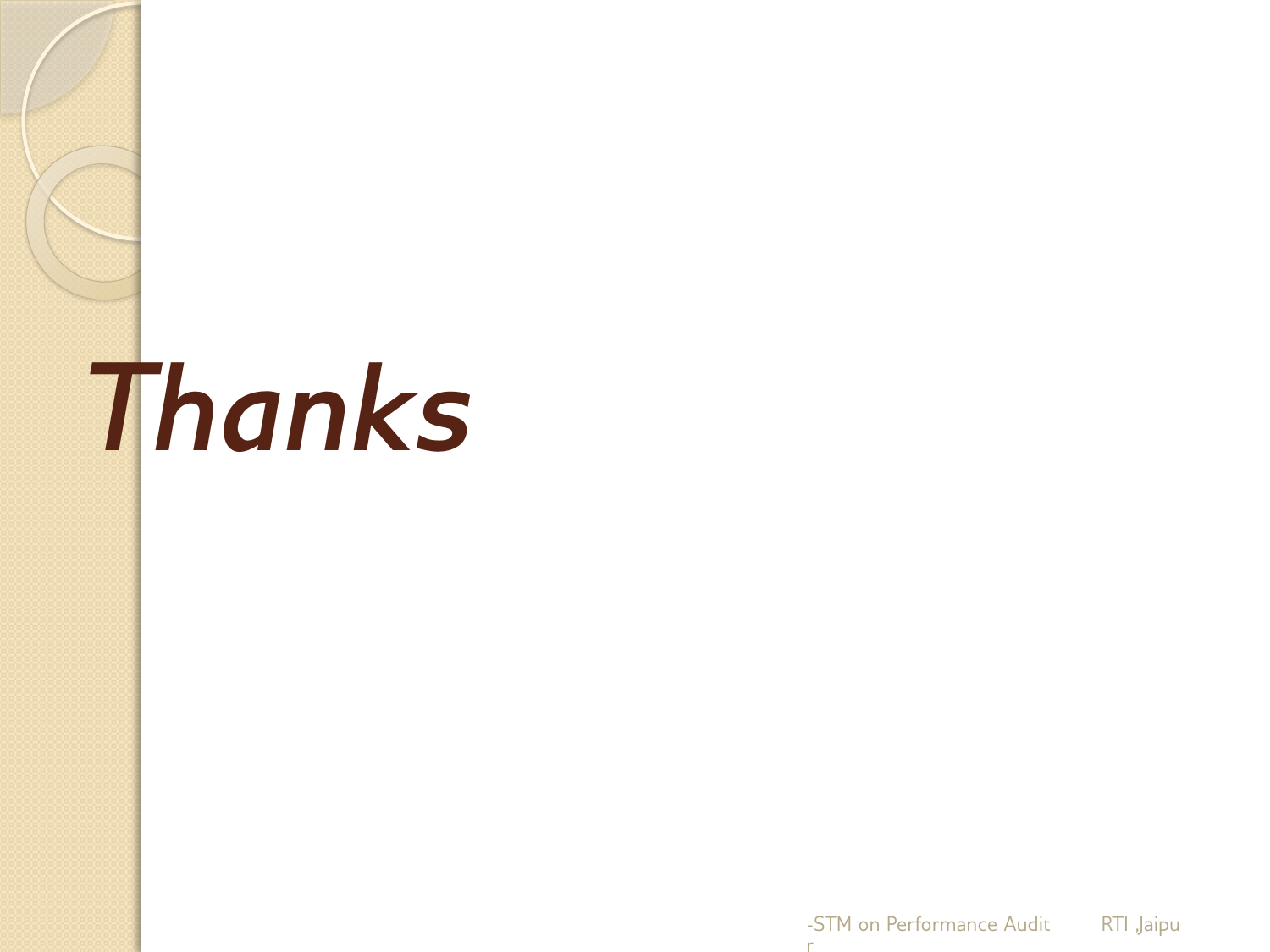

# Thanks
-STM on Performance Audit        RTI ,Jaipur